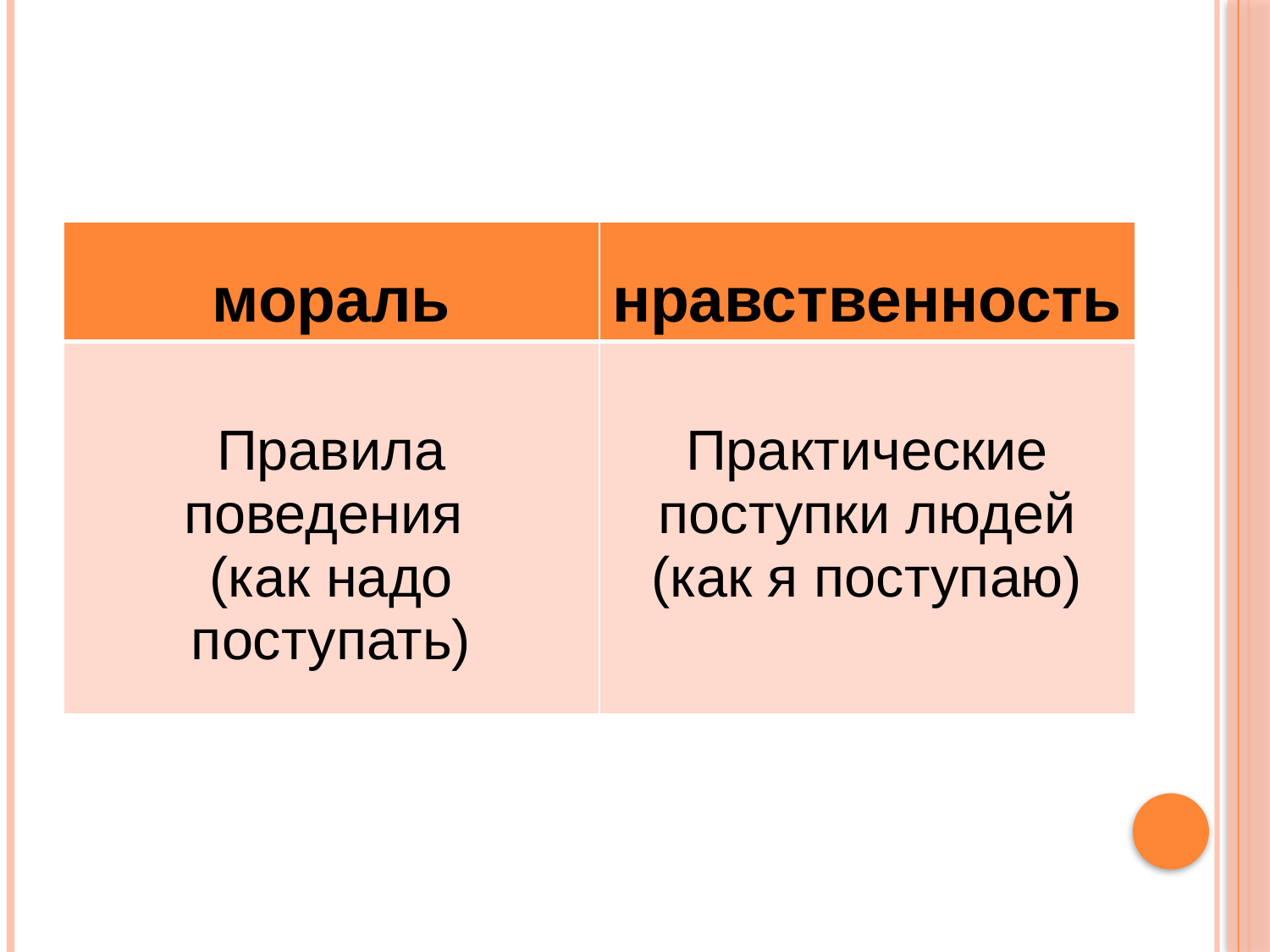

#
| мораль | нравственность |
| --- | --- |
| Правила поведения (как надо поступать) | Практические поступки людей (как я поступаю) |